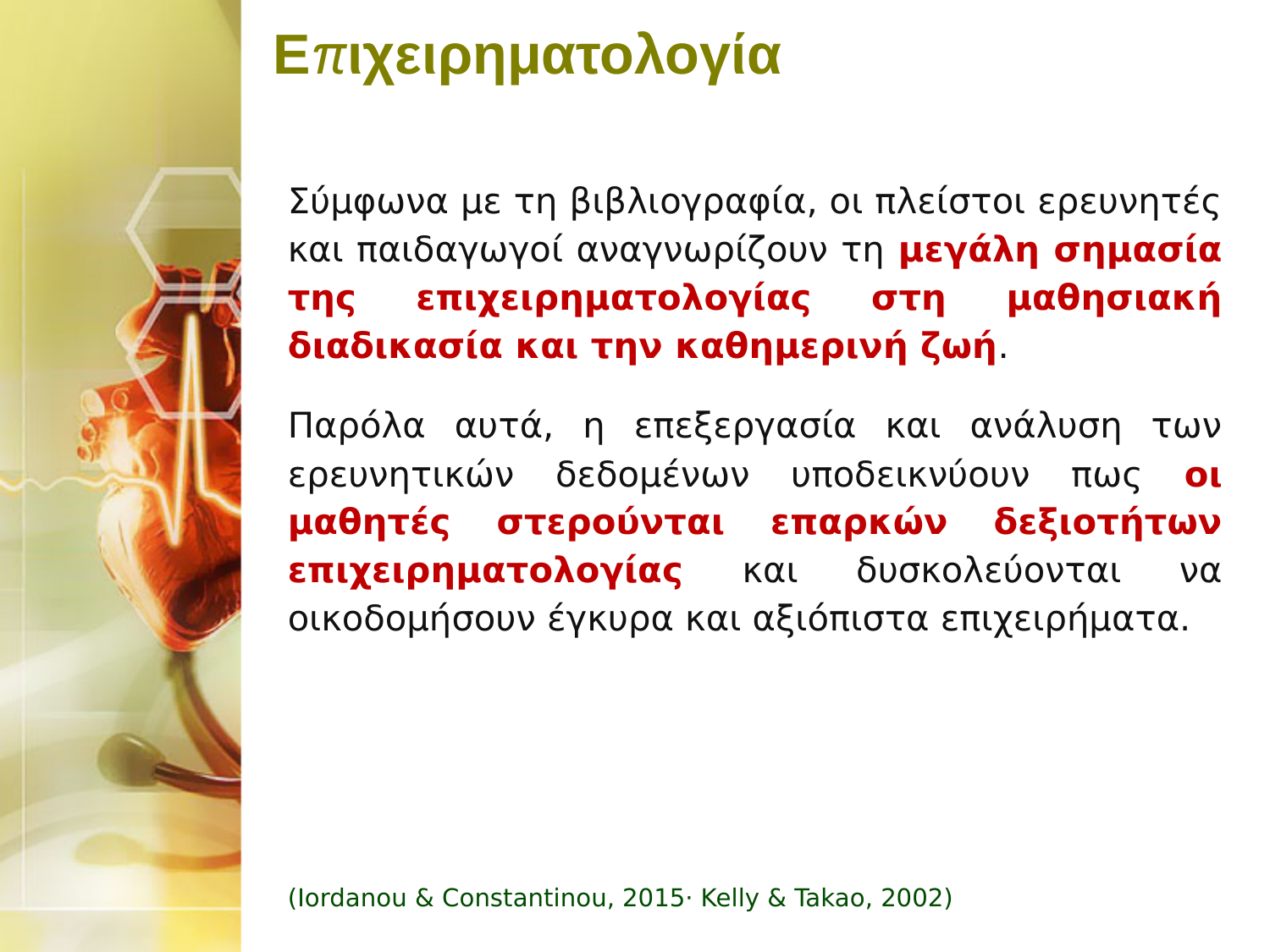

# Επιχειρηματολογία
Σύμφωνα με τη βιβλιογραφία, οι πλείστοι ερευνητές και παιδαγωγοί αναγνωρίζουν τη μεγάλη σημασία της επιχειρηματολογίας στη μαθησιακή διαδικασία και την καθημερινή ζωή.
Παρόλα αυτά, η επεξεργασία και ανάλυση των ερευνητικών δεδομένων υποδεικνύουν πως οι μαθητές στερούνται επαρκών δεξιοτήτων επιχειρηματολογίας και δυσκολεύονται να οικοδομήσουν έγκυρα και αξιόπιστα επιχειρήματα.

(Iordanou & Constantinou, 2015· Kelly & Takao, 2002)